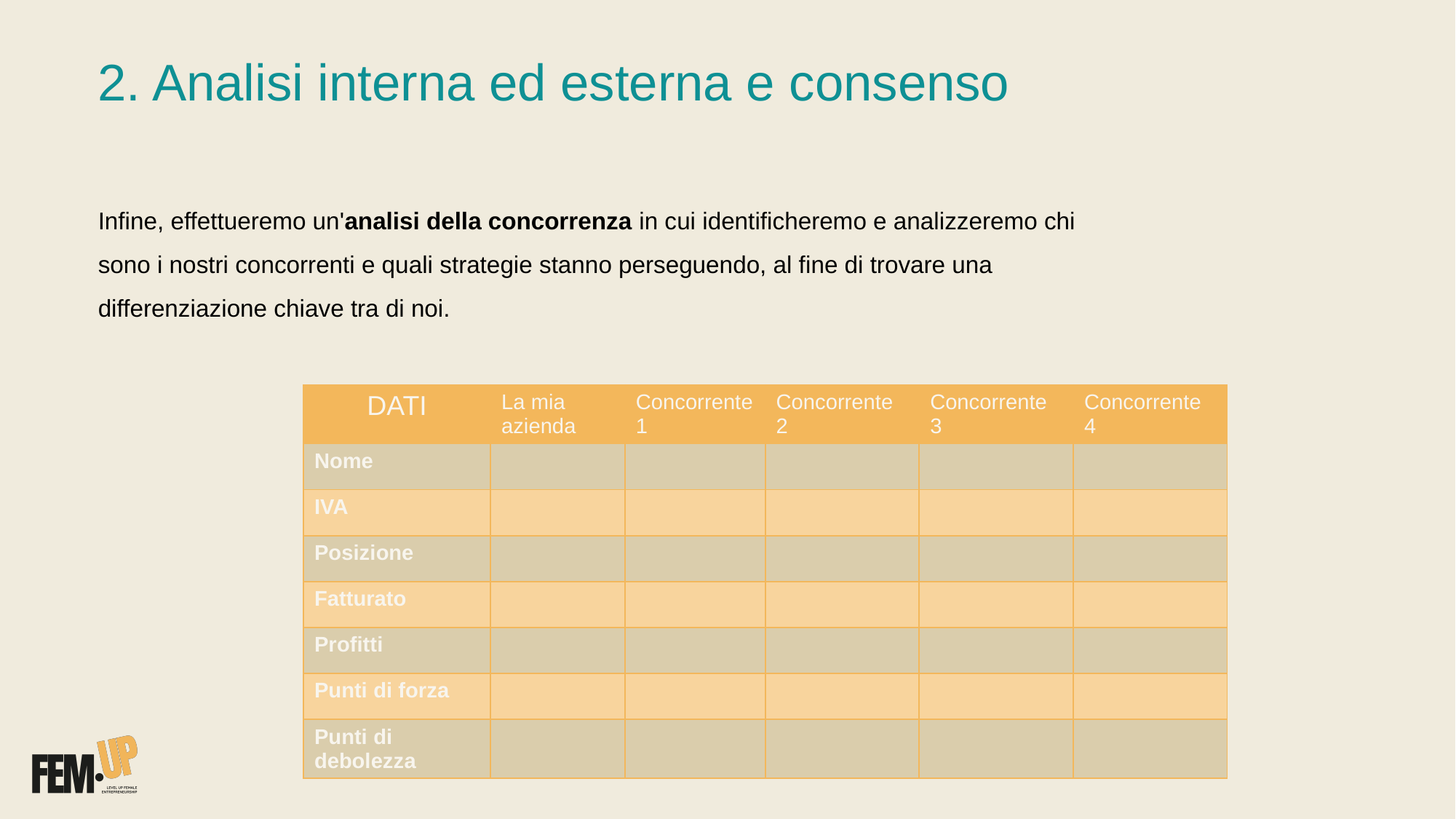

# 2. Analisi interna ed esterna e consenso
Infine, effettueremo un'analisi della concorrenza in cui identificheremo e analizzeremo chi sono i nostri concorrenti e quali strategie stanno perseguendo, al fine di trovare una differenziazione chiave tra di noi.

| DATI | La mia azienda | Concorrente 1 | Concorrente 2 | Concorrente 3 | Concorrente 4 |
| --- | --- | --- | --- | --- | --- |
| Nome |  |  |  |  |  |
| IVA |  |  |  |  |  |
| Posizione |  |  |  |  |  |
| Fatturato |  |  |  |  |  |
| Profitti |  |  |  |  |  |
| Punti di forza |  |  |  |  |  |
| Punti di debolezza |  |  |  |  |  |